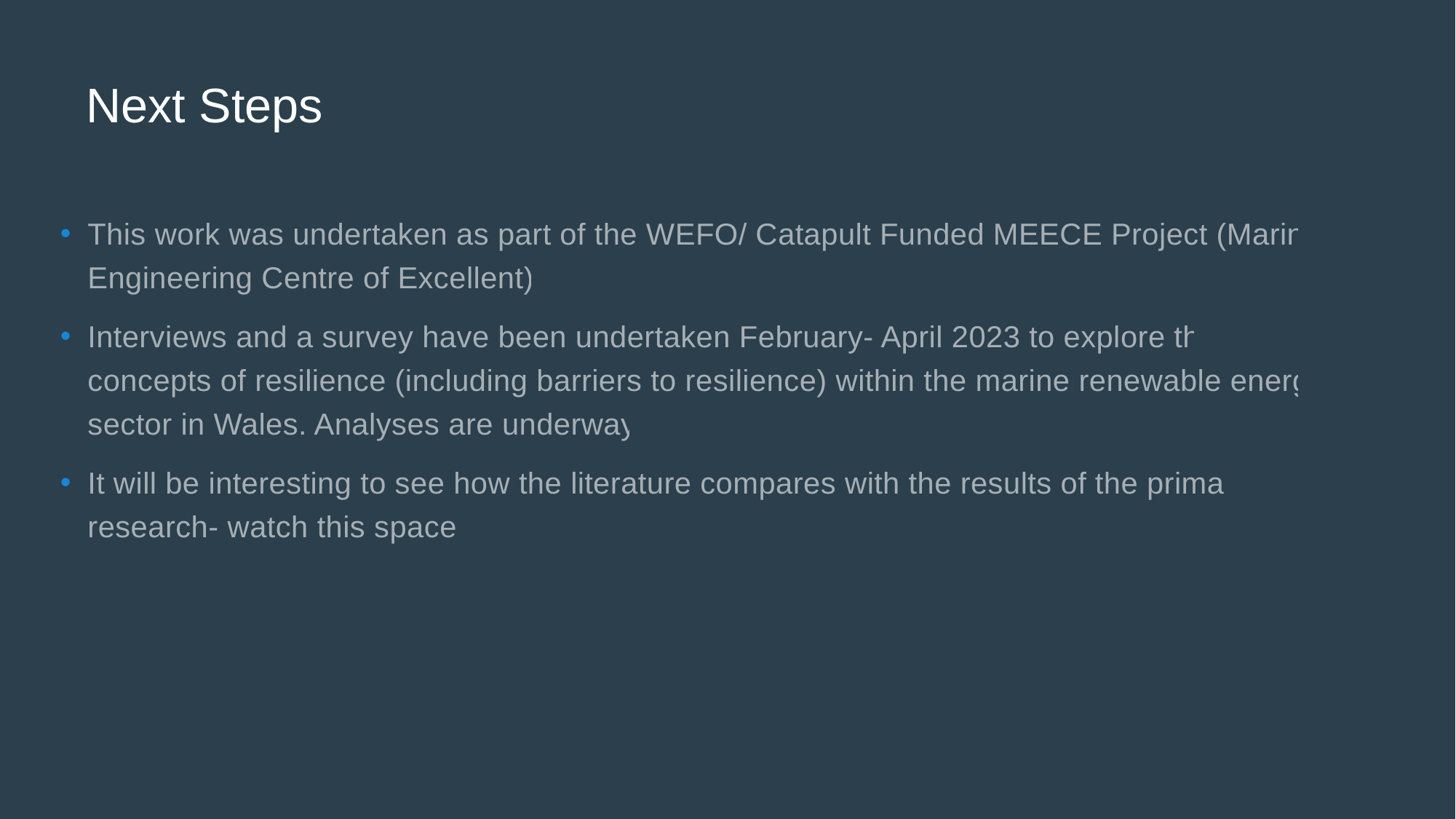

# Next Steps
This work was undertaken as part of the WEFO/ Catapult Funded MEECE Project (Marine Engineering Centre of Excellent).
Interviews and a survey have been undertaken February- April 2023 to explore the concepts of resilience (including barriers to resilience) within the marine renewable energy sector in Wales. Analyses are underway.
It will be interesting to see how the literature compares with the results of the primary research- watch this space!